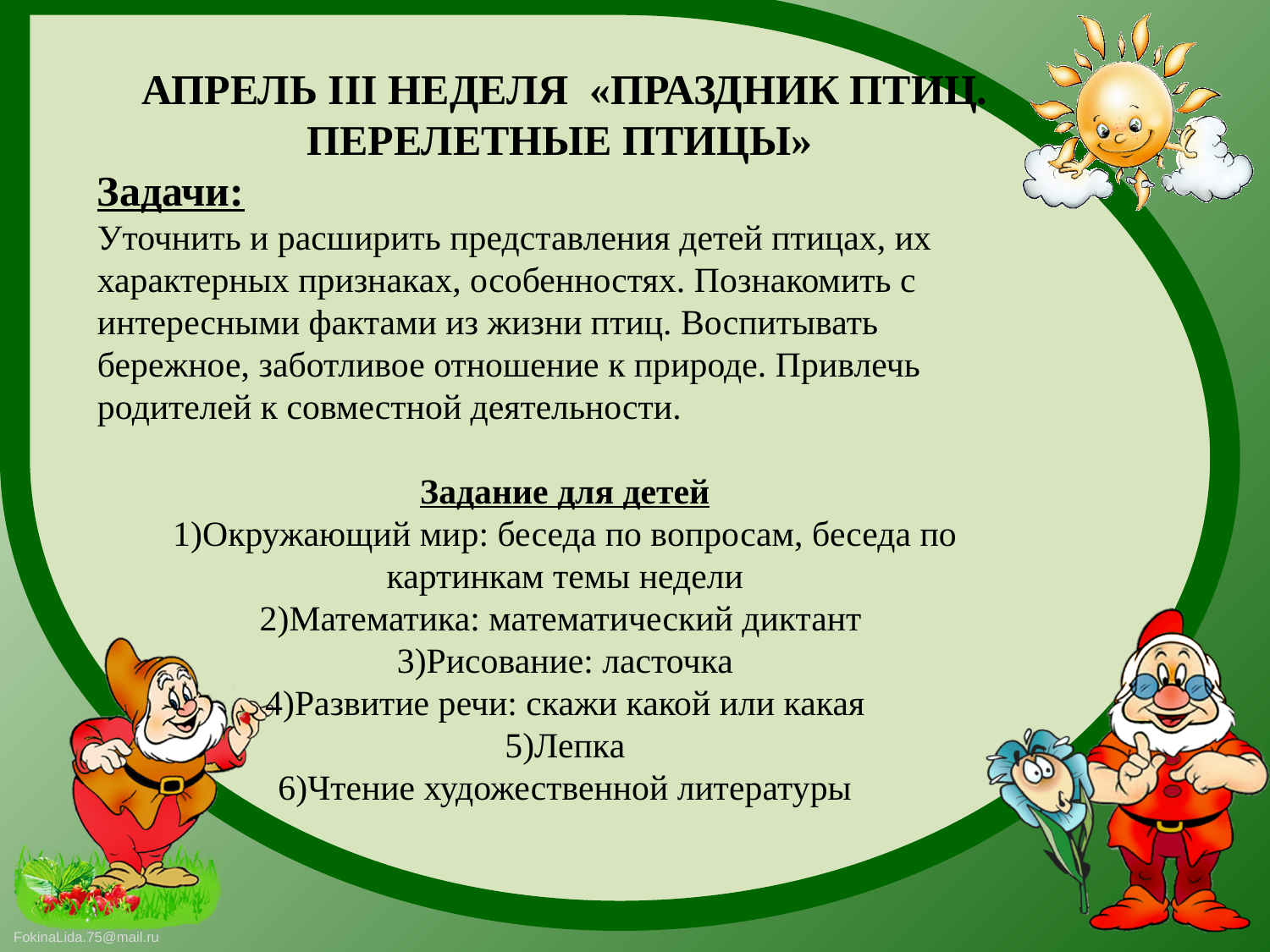

АПРЕЛЬ III НЕДЕЛЯ  «ПРАЗДНИК ПТИЦ. ПЕРЕЛЕТНЫЕ ПТИЦЫ»
Задачи:
Уточнить и расширить представления детей птицах, их характерных признаках, особенностях. Познакомить с интересными фактами из жизни птиц. Воспитывать бережное, заботливое отношение к природе. Привлечь родителей к совместной деятельности.

Задание для детей
1)Окружающий мир: беседа по вопросам, беседа по картинкам темы недели
2)Математика: математический диктант
3)Рисование: ласточка
4)Развитие речи: скажи какой или какая
5)Лепка
6)Чтение художественной литературы